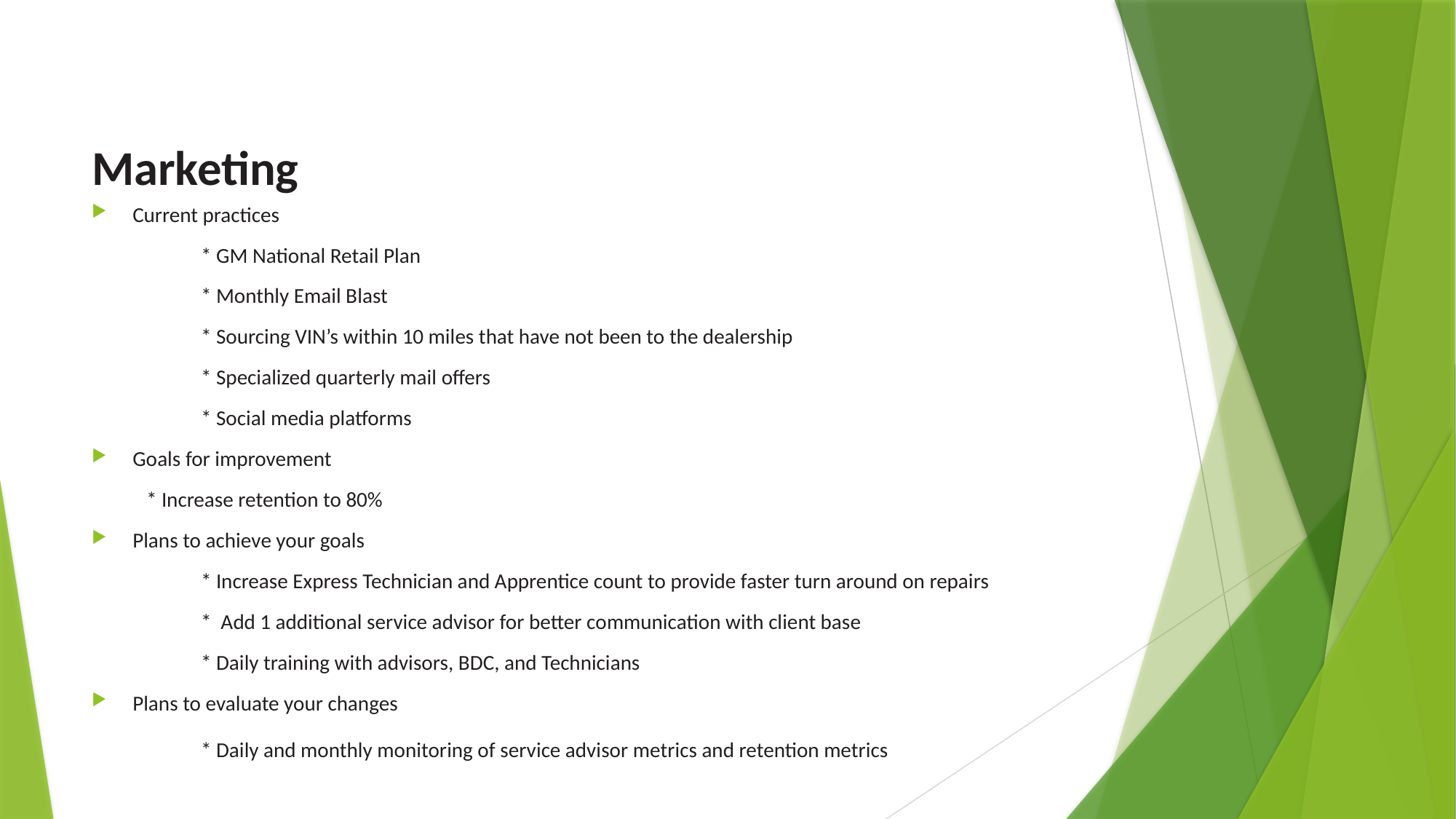

# Marketing
Current practices
	* GM National Retail Plan
	* Monthly Email Blast
	* Sourcing VIN’s within 10 miles that have not been to the dealership
	* Specialized quarterly mail offers
	* Social media platforms
Goals for improvement
* Increase retention to 80%
Plans to achieve your goals
	* Increase Express Technician and Apprentice count to provide faster turn around on repairs
	*  Add 1 additional service advisor for better communication with client base
	* Daily training with advisors, BDC, and Technicians
Plans to evaluate your changes
	* Daily and monthly monitoring of service advisor metrics and retention metrics